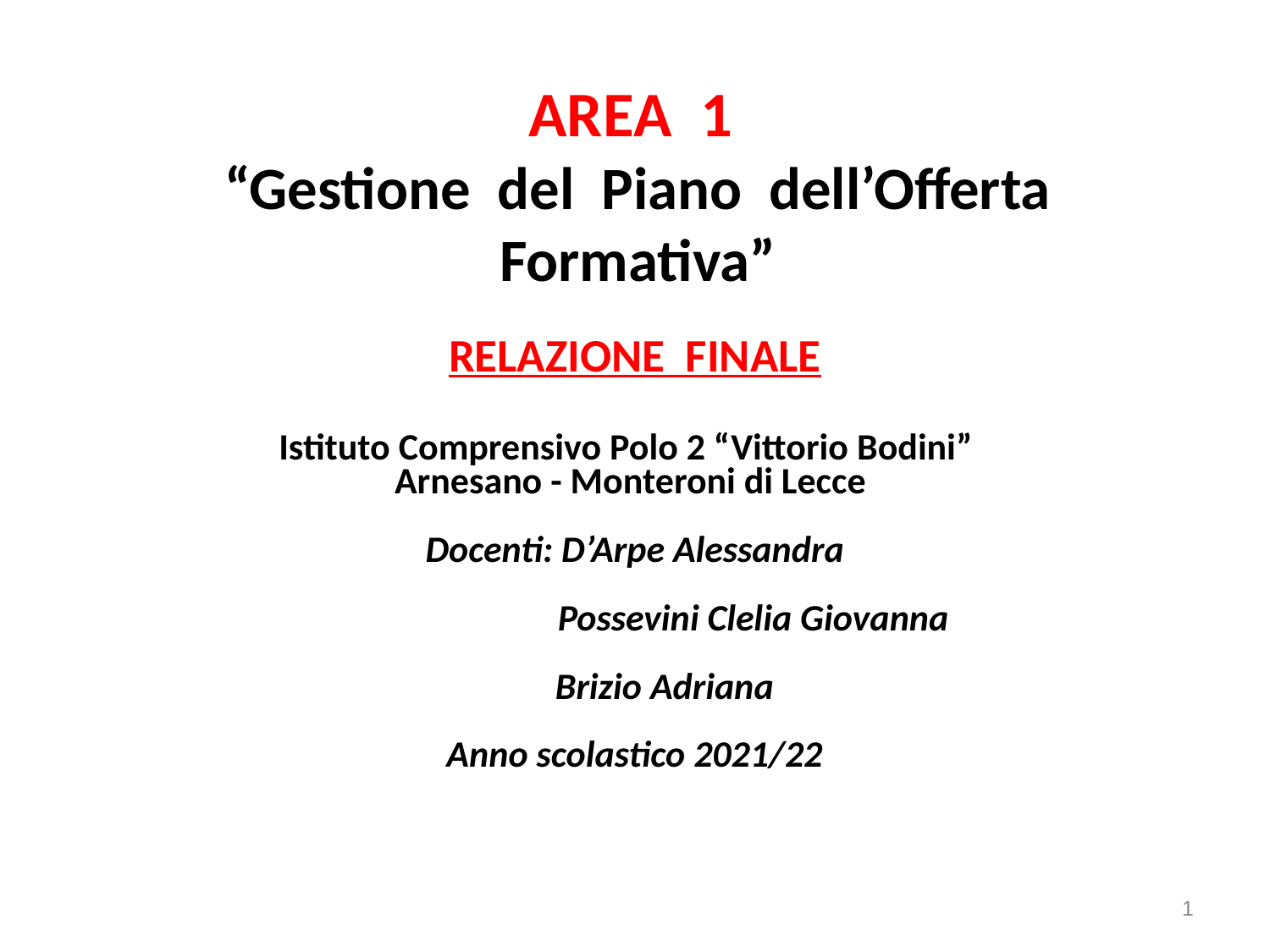

# AREA  1 “Gestione  del  Piano  dell’Offerta Formativa”
RELAZIONE  FINALE

Istituto Comprensivo Polo 2 “Vittorio Bodini”
Arnesano - Monteroni di Lecce

Docenti: D’Arpe Alessandra

                            Possevini Clelia Giovanna

       Brizio Adriana

Anno scolastico 2021/22

1